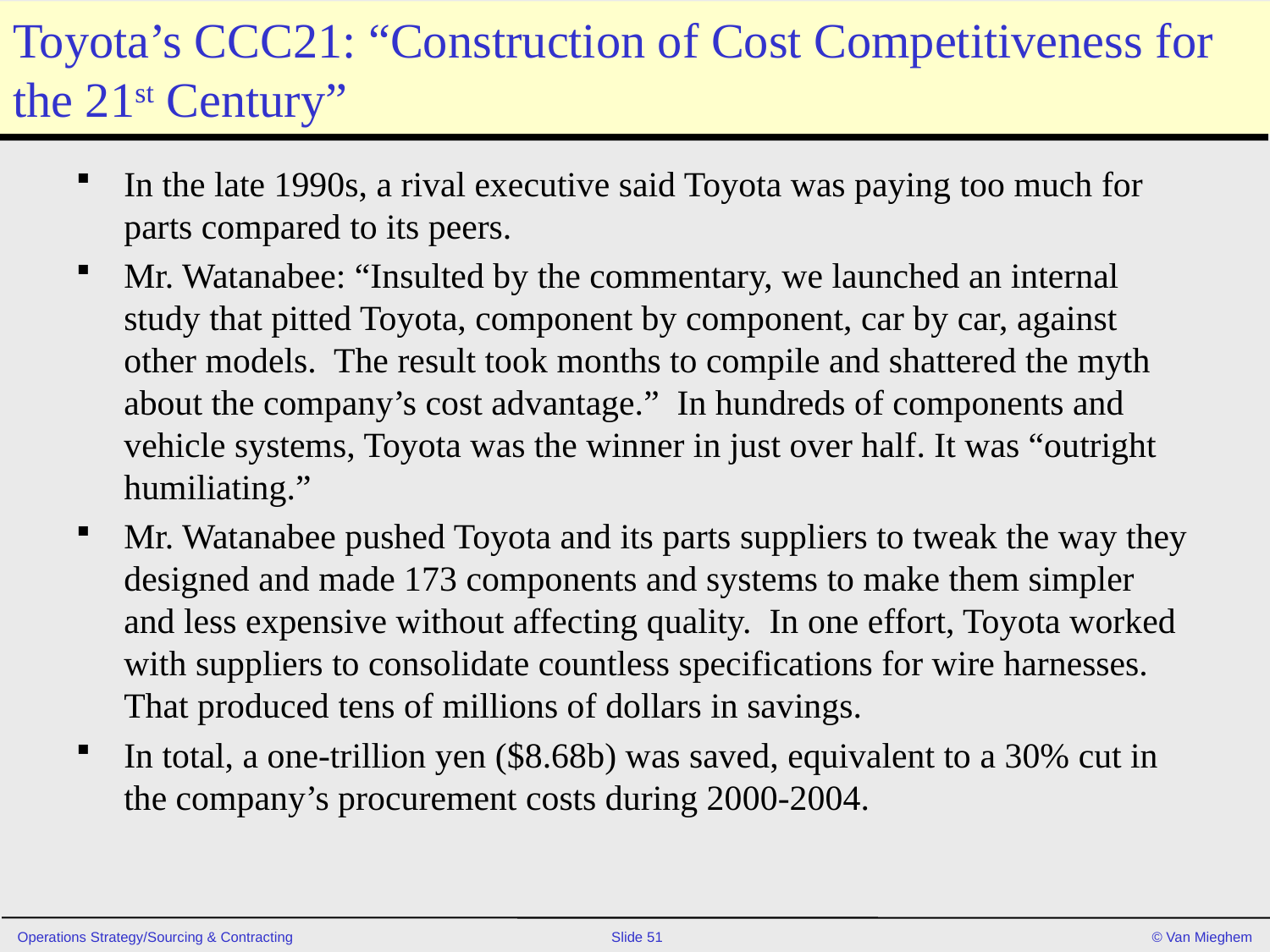

# Toyota’s CCC21: “Construction of Cost Competitiveness for the 21st Century”
In the late 1990s, a rival executive said Toyota was paying too much for parts compared to its peers.
Mr. Watanabee: “Insulted by the commentary, we launched an internal study that pitted Toyota, component by component, car by car, against other models.  The result took months to compile and shattered the myth about the company’s cost advantage.”  In hundreds of components and vehicle systems, Toyota was the winner in just over half. It was “outright humiliating.”
Mr. Watanabee pushed Toyota and its parts suppliers to tweak the way they designed and made 173 components and systems to make them simpler and less expensive without affecting quality.  In one effort, Toyota worked with suppliers to consolidate countless specifications for wire harnesses. That produced tens of millions of dollars in savings.
In total, a one-trillion yen ($8.68b) was saved, equivalent to a 30% cut in the company’s procurement costs during 2000-2004.